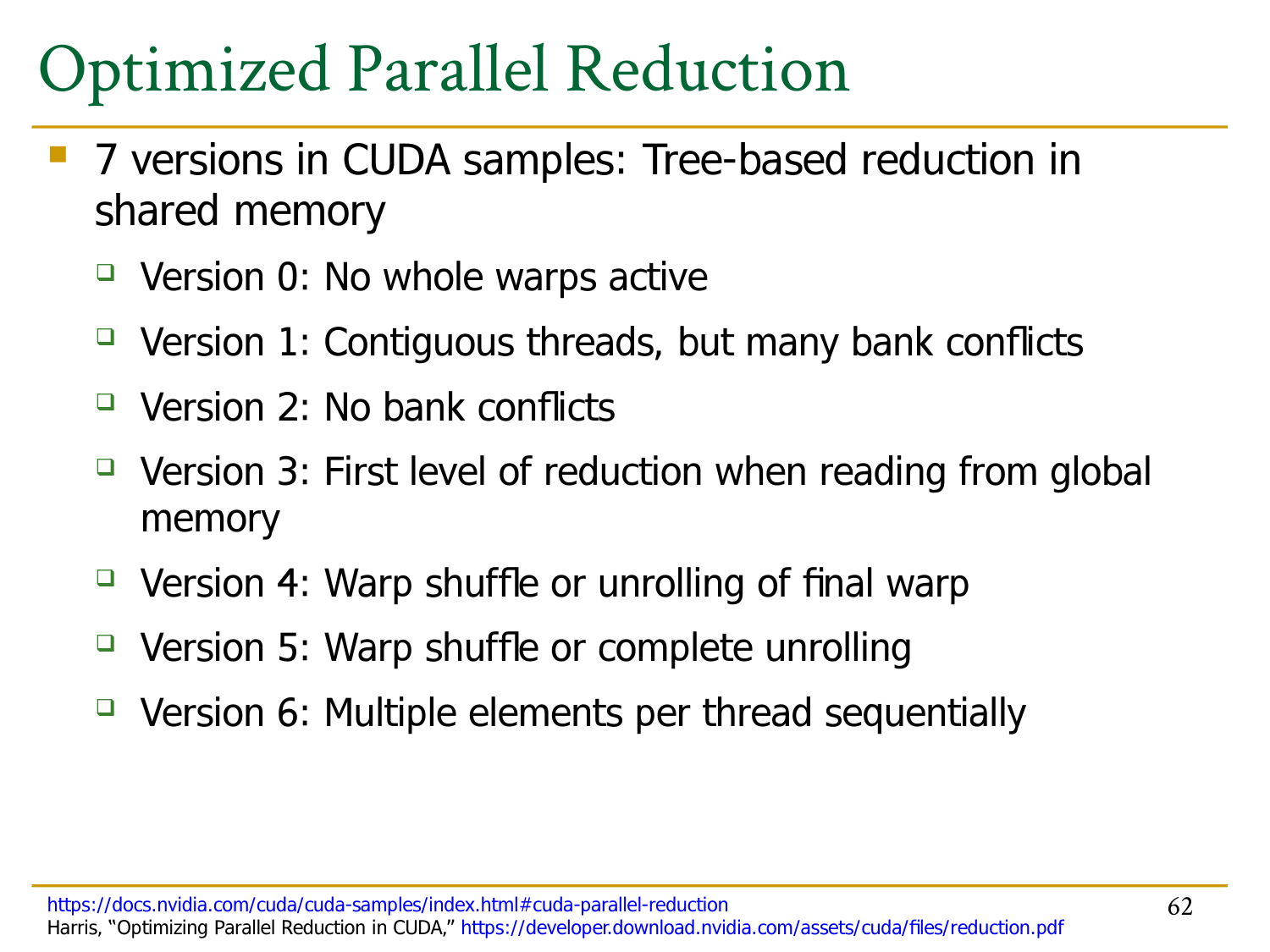

# Optimized Parallel Reduction
7 versions in CUDA samples: Tree-based reduction in shared memory
Version 0: No whole warps active
Version 1: Contiguous threads, but many bank conflicts
Version 2: No bank conflicts
Version 3: First level of reduction when reading from global memory
Version 4: Warp shuffle or unrolling of final warp
Version 5: Warp shuffle or complete unrolling
Version 6: Multiple elements per thread sequentially
62
https://docs.nvidia.com/cuda/cuda-samples/index.html#cuda-parallel-reduction
Harris, “Optimizing Parallel Reduction in CUDA,” https://developer.download.nvidia.com/assets/cuda/files/reduction.pdf